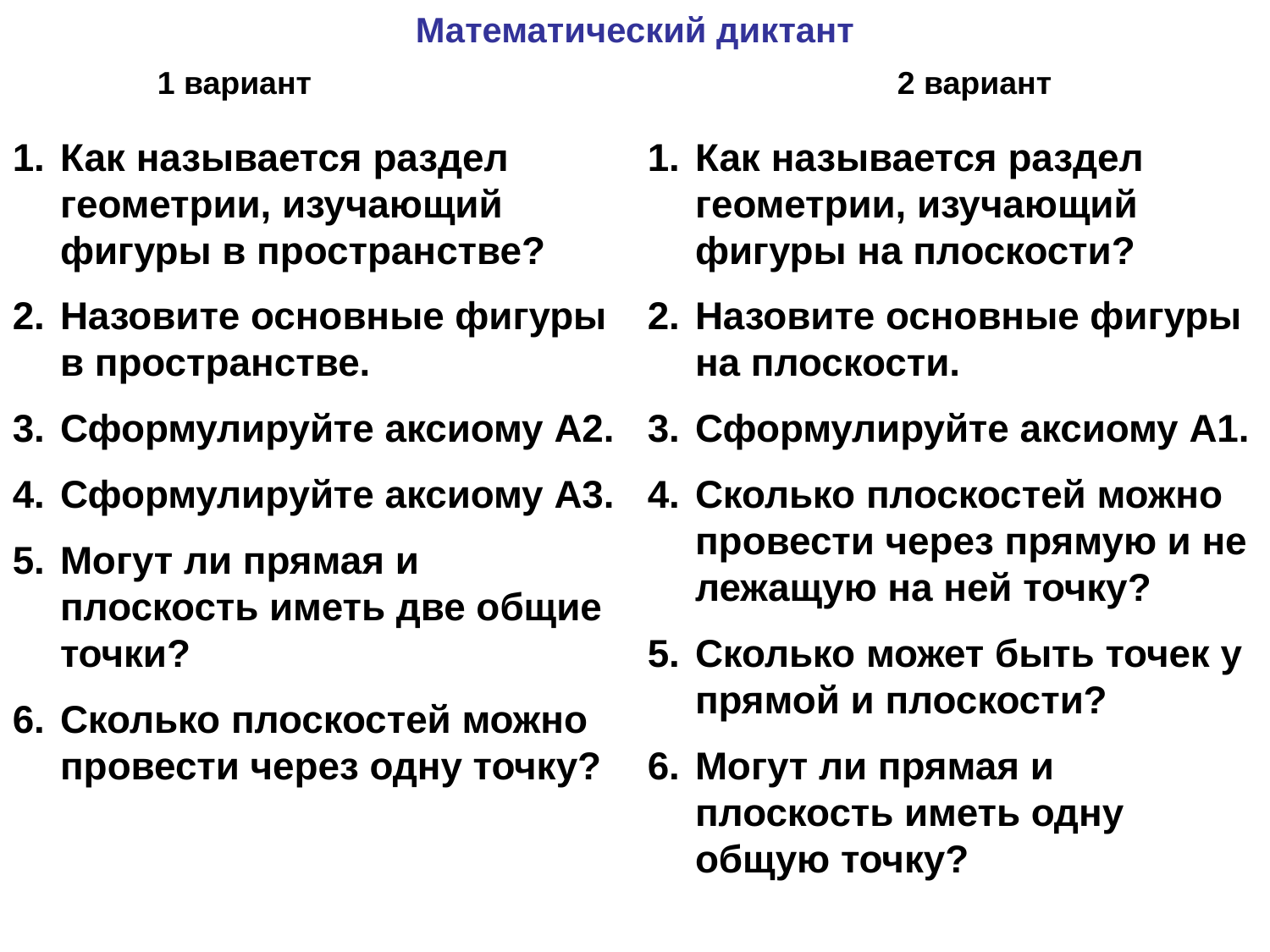

Математический диктант
1 вариант
2 вариант
Как называется раздел геометрии, изучающий фигуры в пространстве?
Назовите основные фигуры в пространстве.
Сформулируйте аксиому А2.
Сформулируйте аксиому А3.
Могут ли прямая и плоскость иметь две общие точки?
Сколько плоскостей можно провести через одну точку?
Как называется раздел геометрии, изучающий фигуры на плоскости?
Назовите основные фигуры на плоскости.
Сформулируйте аксиому А1.
Сколько плоскостей можно провести через прямую и не лежащую на ней точку?
Сколько может быть точек у прямой и плоскости?
Могут ли прямая и плоскость иметь одну общую точку?